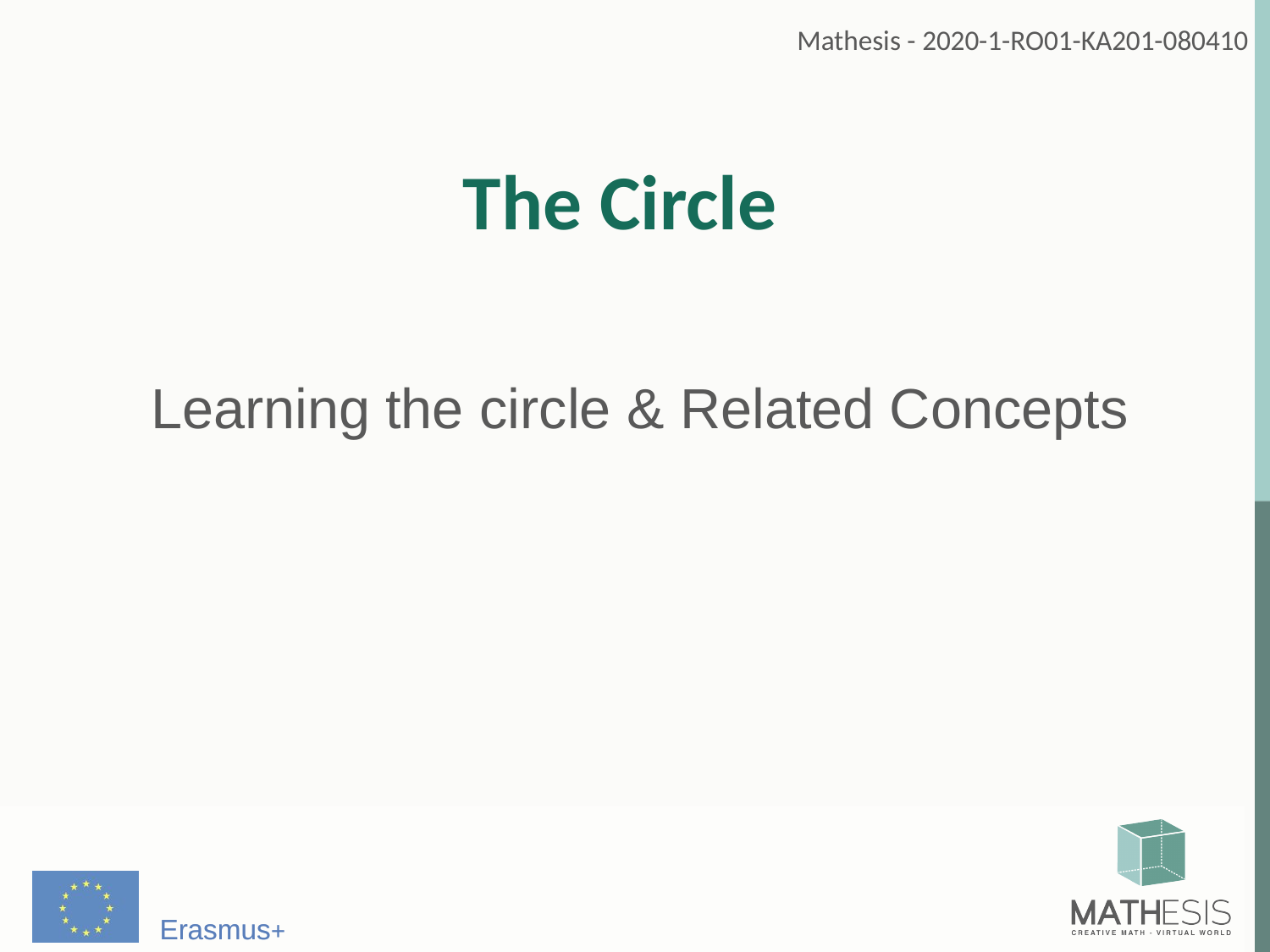

# The Circle
Learning the circle & Related Concepts